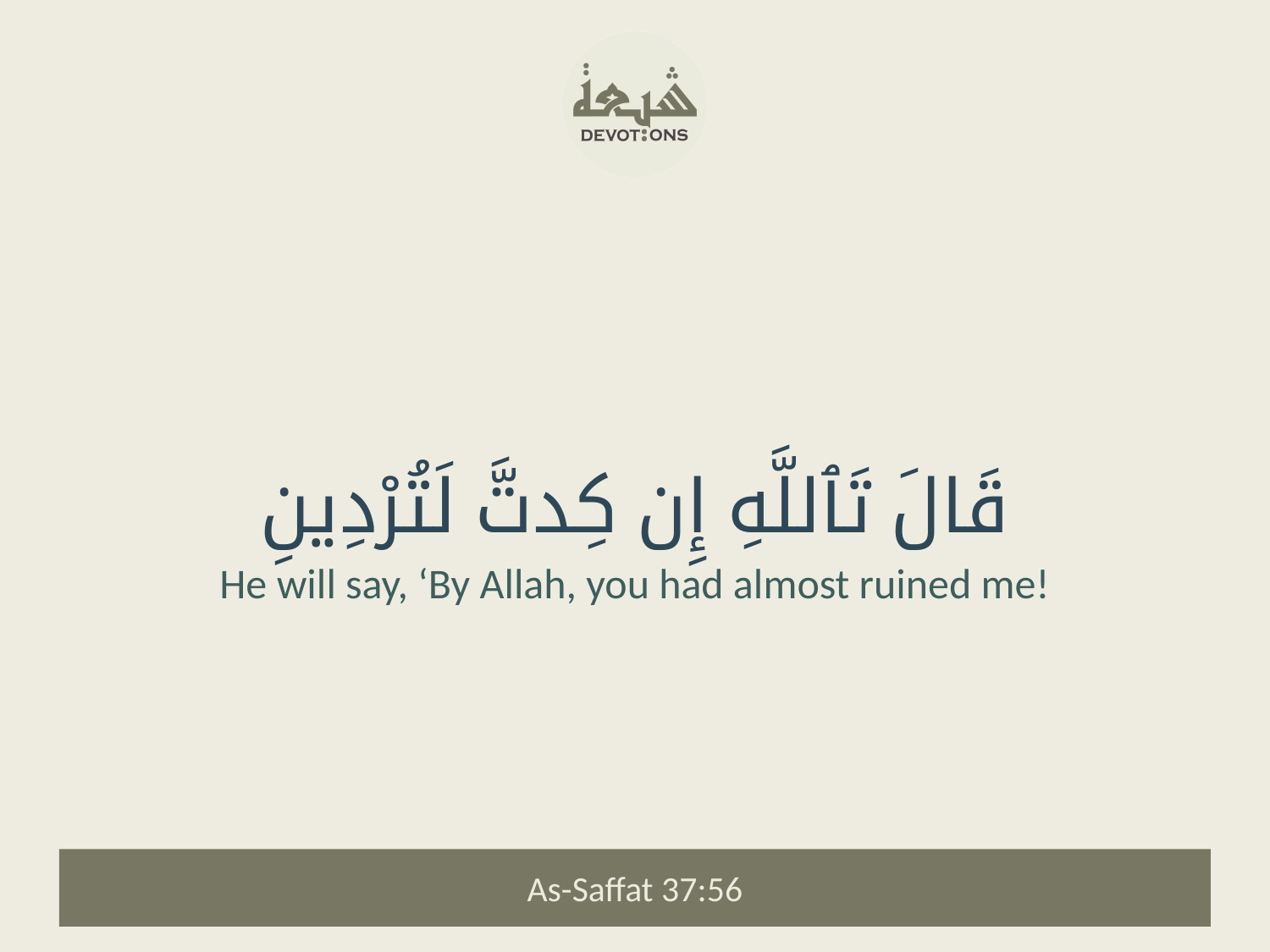

قَالَ تَٱللَّهِ إِن كِدتَّ لَتُرْدِينِ
He will say, ‘By Allah, you had almost ruined me!
As-Saffat 37:56